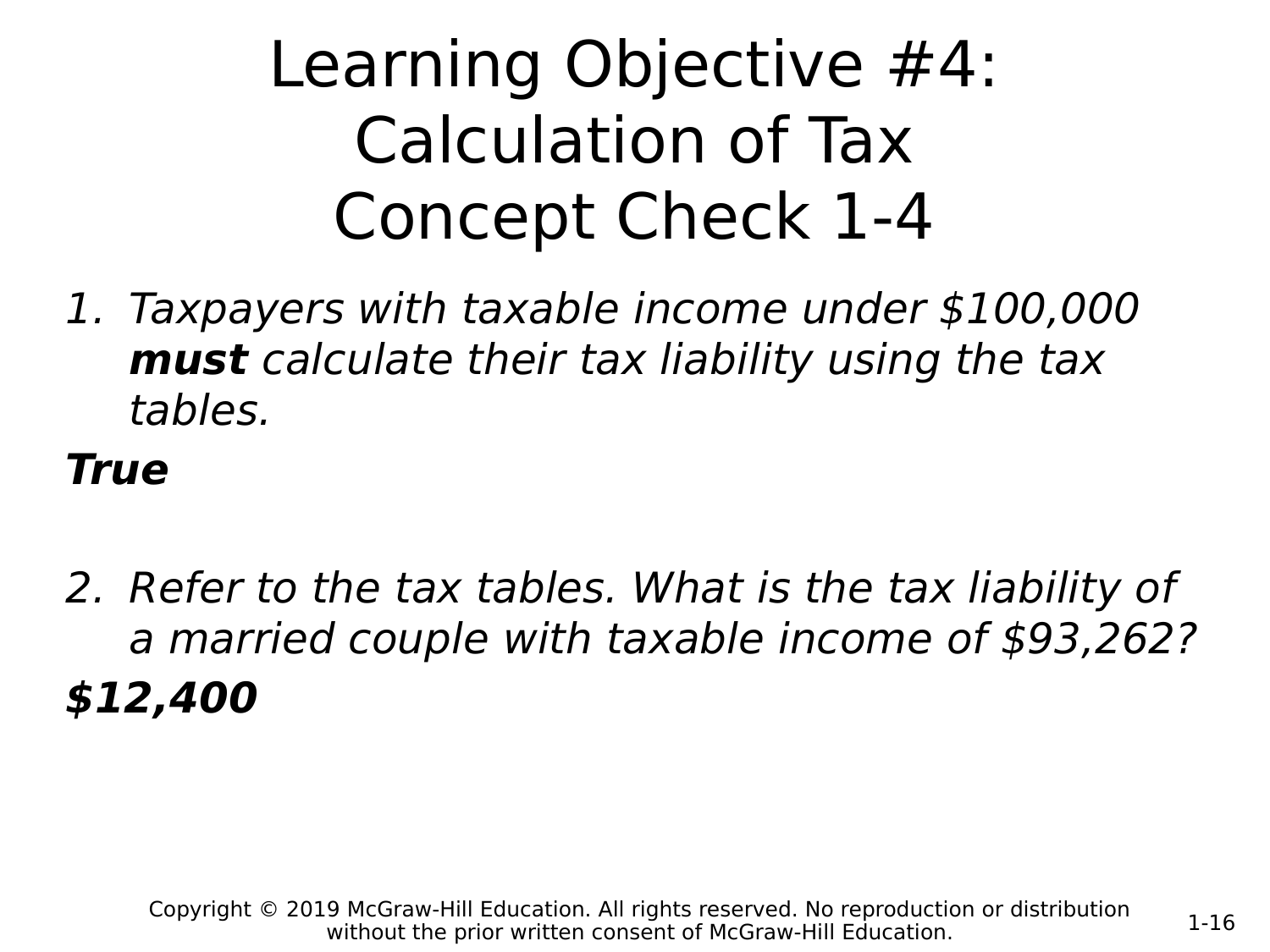

Learning Objective #4:
Calculation of Tax
Concept Check 1-4
Taxpayers with taxable income under $100,000 must calculate their tax liability using the tax tables.
True

Refer to the tax tables. What is the tax liability of a married couple with taxable income of $93,262?
$12,400